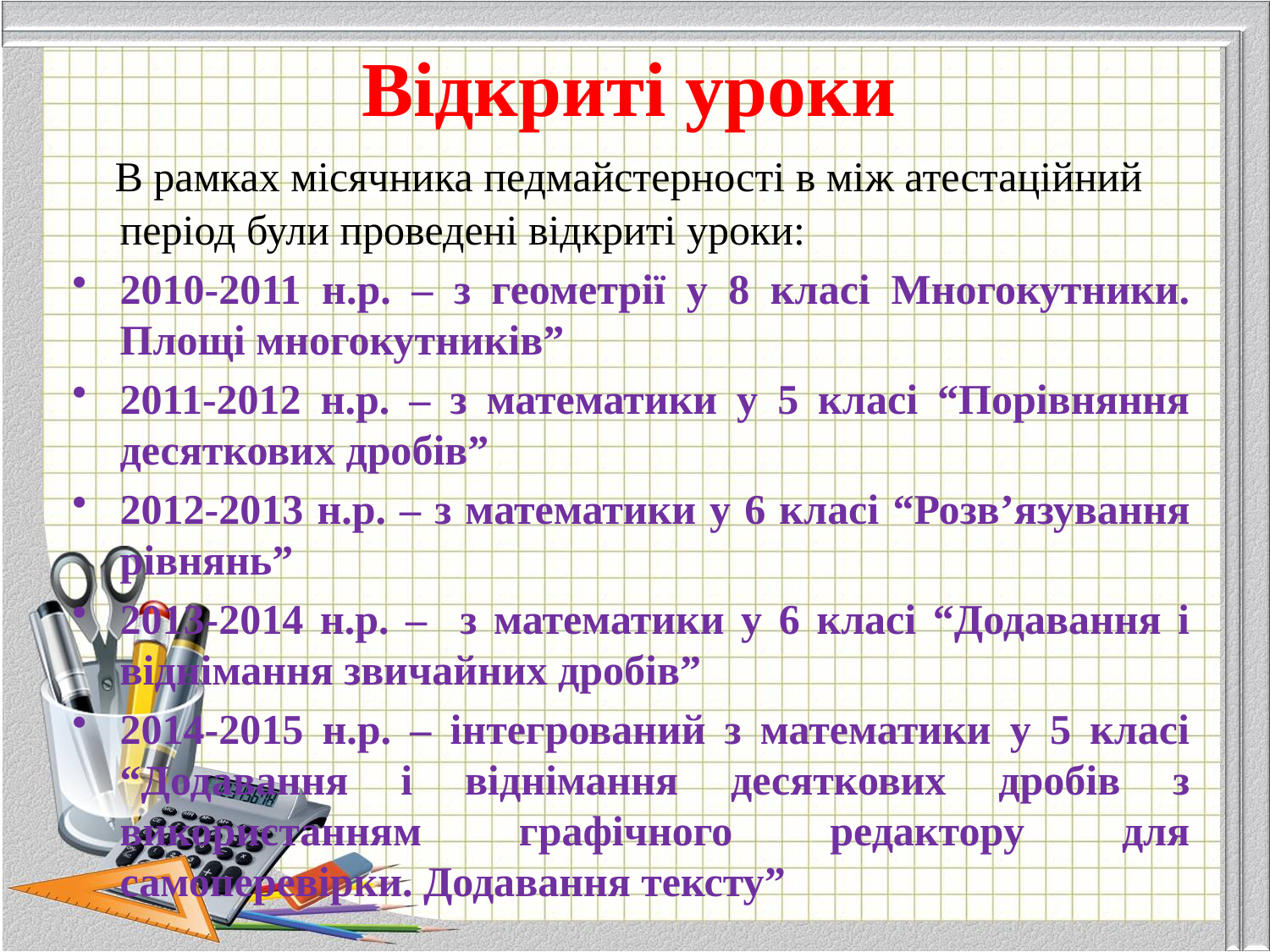

# Відкриті уроки
   В рамках місячника педмайстерності в між атестаційний період були проведені відкриті уроки:
2010-2011 н.р. – з геометрії у 8 класі Многокутники. Площі многокутників”
2011-2012 н.р. – з математики у 5 класі “Порівняння десяткових дробів”
2012-2013 н.р. – з математики у 6 класі “Розв’язування рівнянь”
2013-2014 н.р. –  з математики у 6 класі “Додавання і віднімання звичайних дробів”
2014-2015 н.р. – інтегрований з математики у 5 класі “Додавання і віднімання десяткових дробів з використанням графічного редактору для самоперевірки. Додавання тексту”